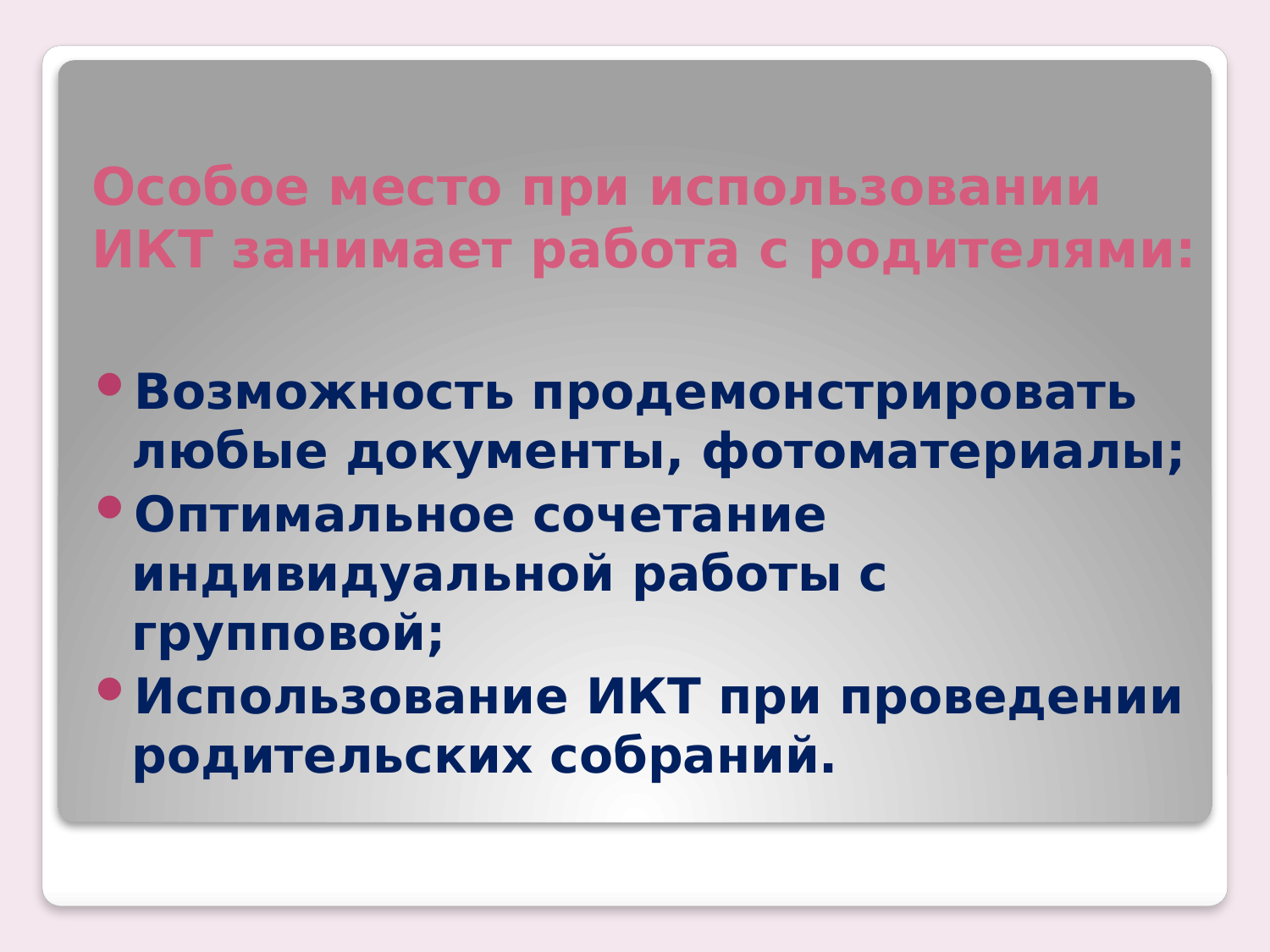

# Особое место при использовании ИКТ занимает работа с родителями:
Возможность продемонстрировать любые документы, фотоматериалы;
Оптимальное сочетание индивидуальной работы с групповой;
Использование ИКТ при проведении родительских собраний.